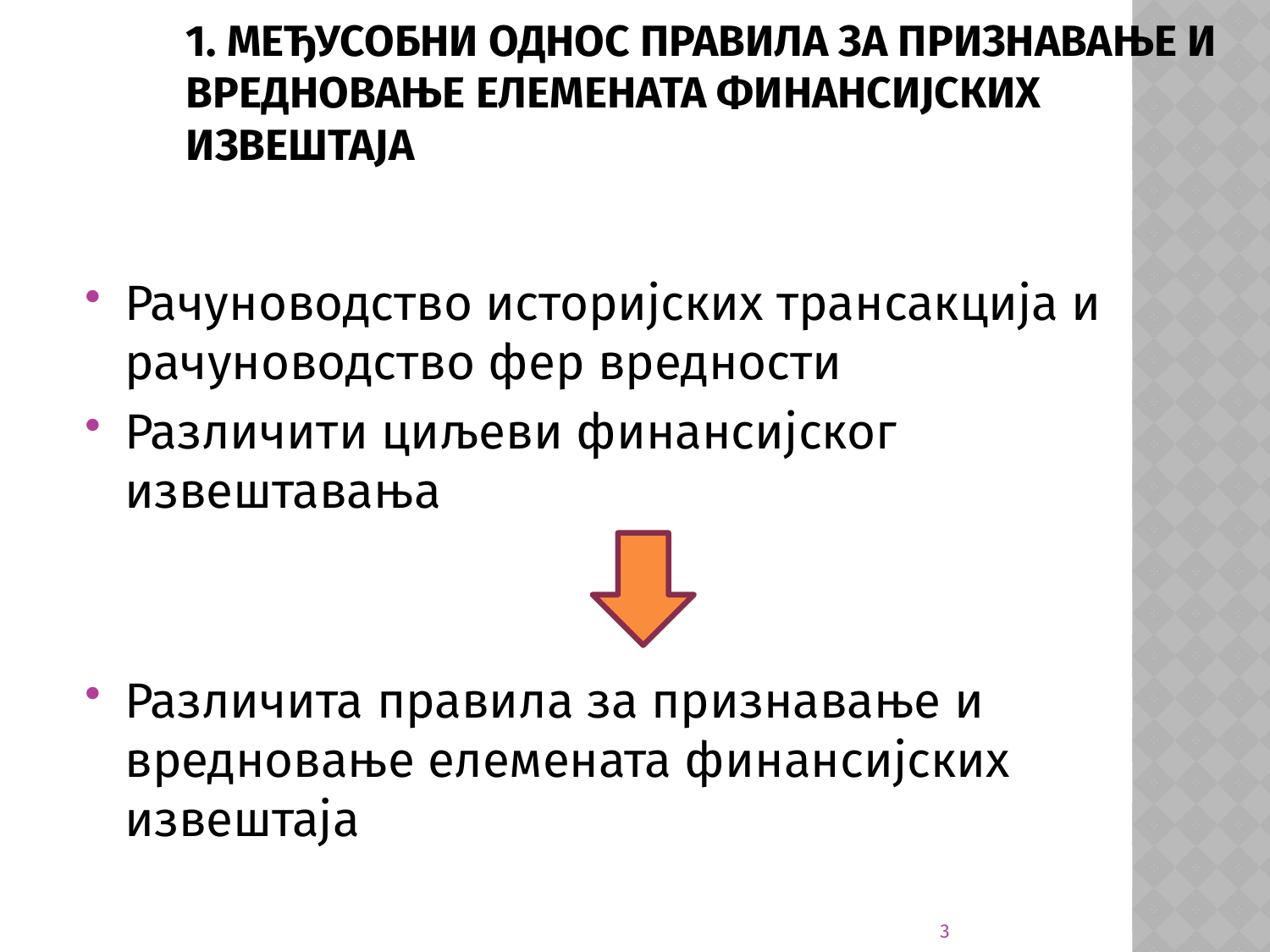

# 1. Међусобни однос правила за признавање и вредновање елемената финансијских извештаја
Рачуноводство историјских трансакција и рачуноводство фер вредности
Различити циљеви финансијског извештавања

Различита правила за признавање и вредновање елемената финансијских извештаја

3